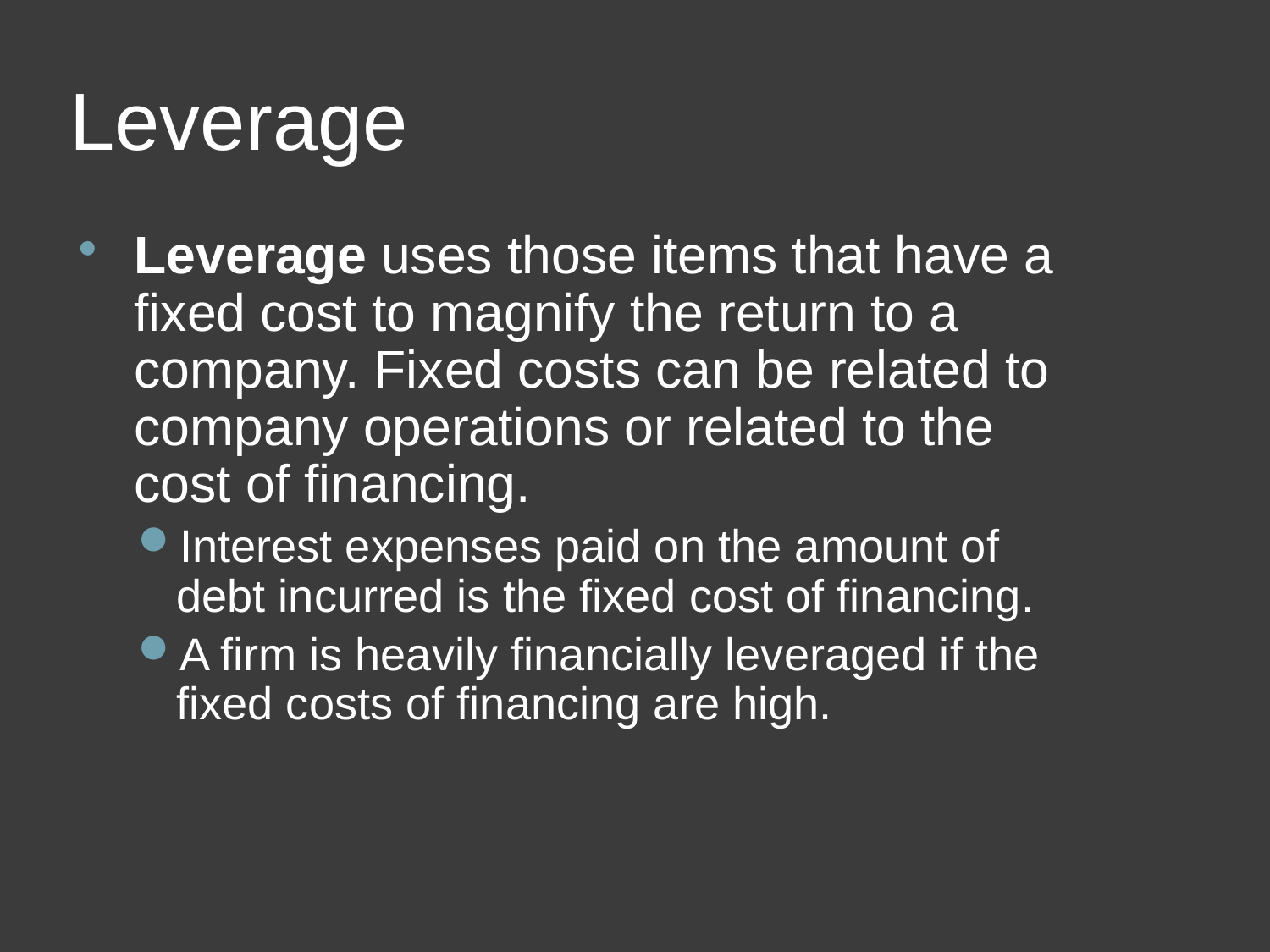

# Leverage
Leverage uses those items that have a fixed cost to magnify the return to a company. Fixed costs can be related to company operations or related to the cost of financing.
Interest expenses paid on the amount of debt incurred is the fixed cost of financing.
A firm is heavily financially leveraged if the fixed costs of financing are high.